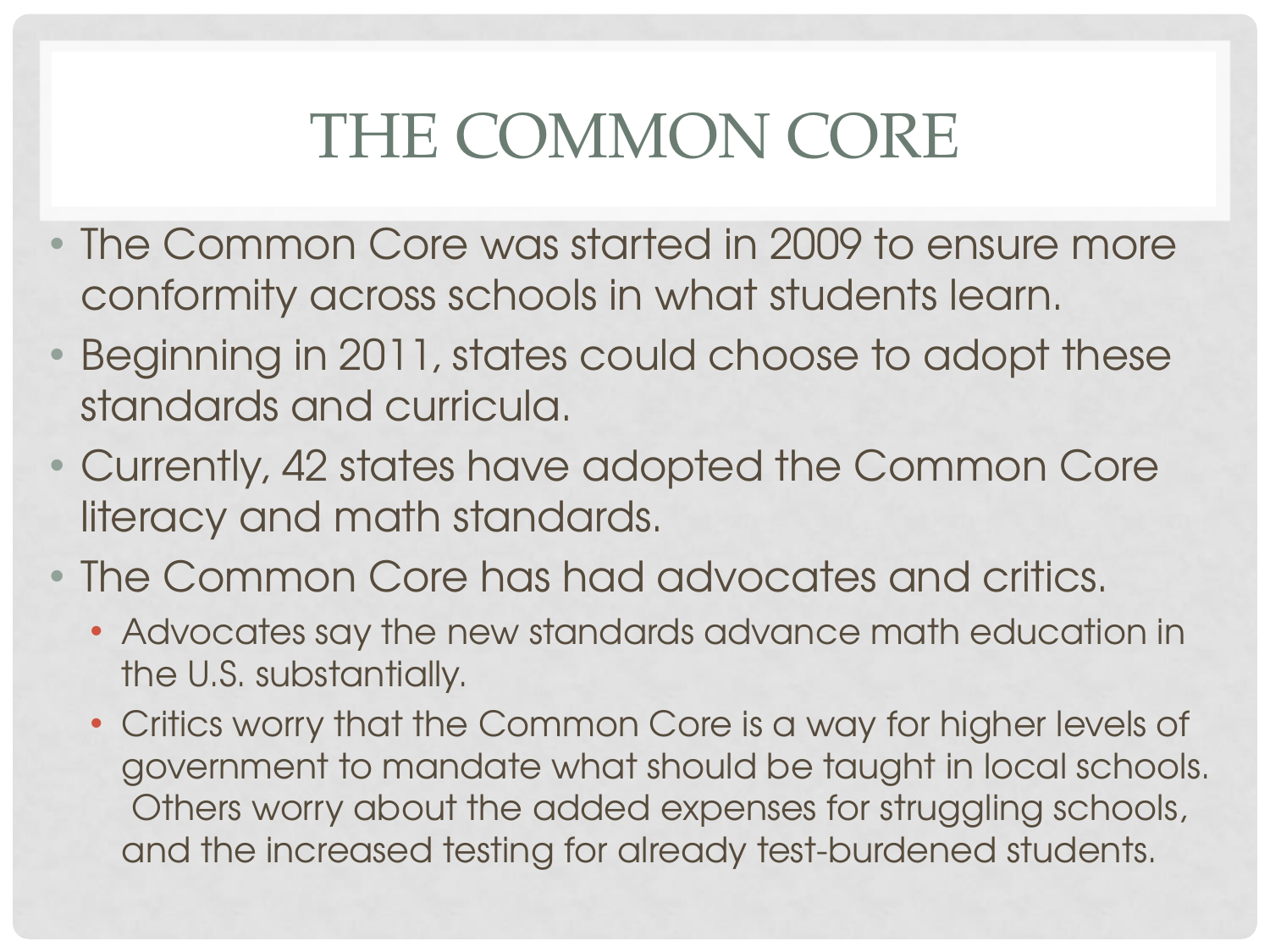

# THE COMMON CORE
The Common Core was started in 2009 to ensure more conformity across schools in what students learn.
Beginning in 2011, states could choose to adopt these standards and curricula.
Currently, 42 states have adopted the Common Core literacy and math standards.
The Common Core has had advocates and critics.
Advocates say the new standards advance math education in the U.S. substantially.
Critics worry that the Common Core is a way for higher levels of government to mandate what should be taught in local schools.  Others worry about the added expenses for struggling schools, and the increased testing for already test-burdened students.